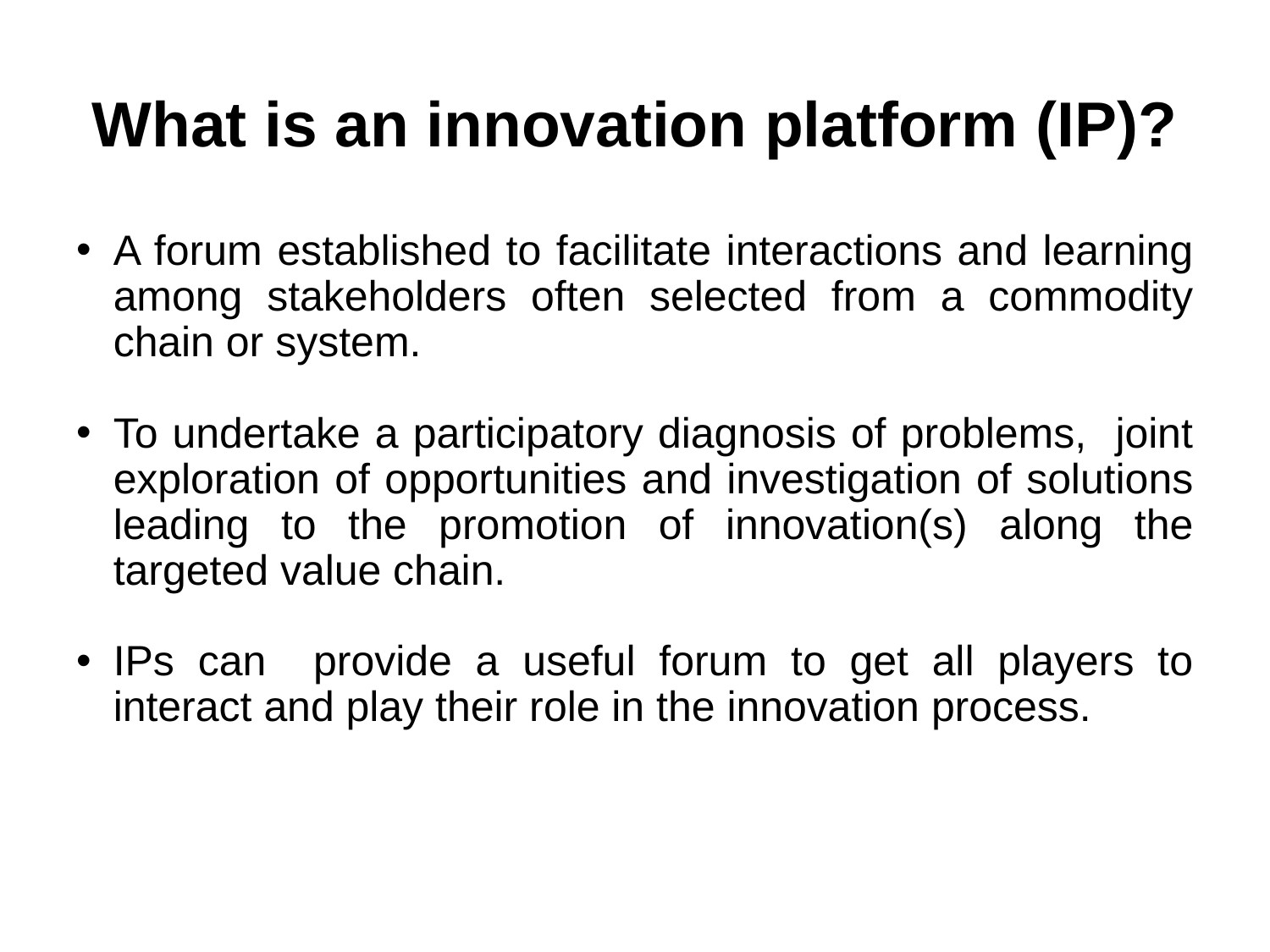

# What is an innovation platform (IP)?
A forum established to facilitate interactions and learning among stakeholders often selected from a commodity chain or system.

To undertake a participatory diagnosis of problems,  joint exploration of opportunities and investigation of solutions leading to the promotion of innovation(s) along the targeted value chain.

IPs can  provide a useful forum to get all players to interact and play their role in the innovation process.